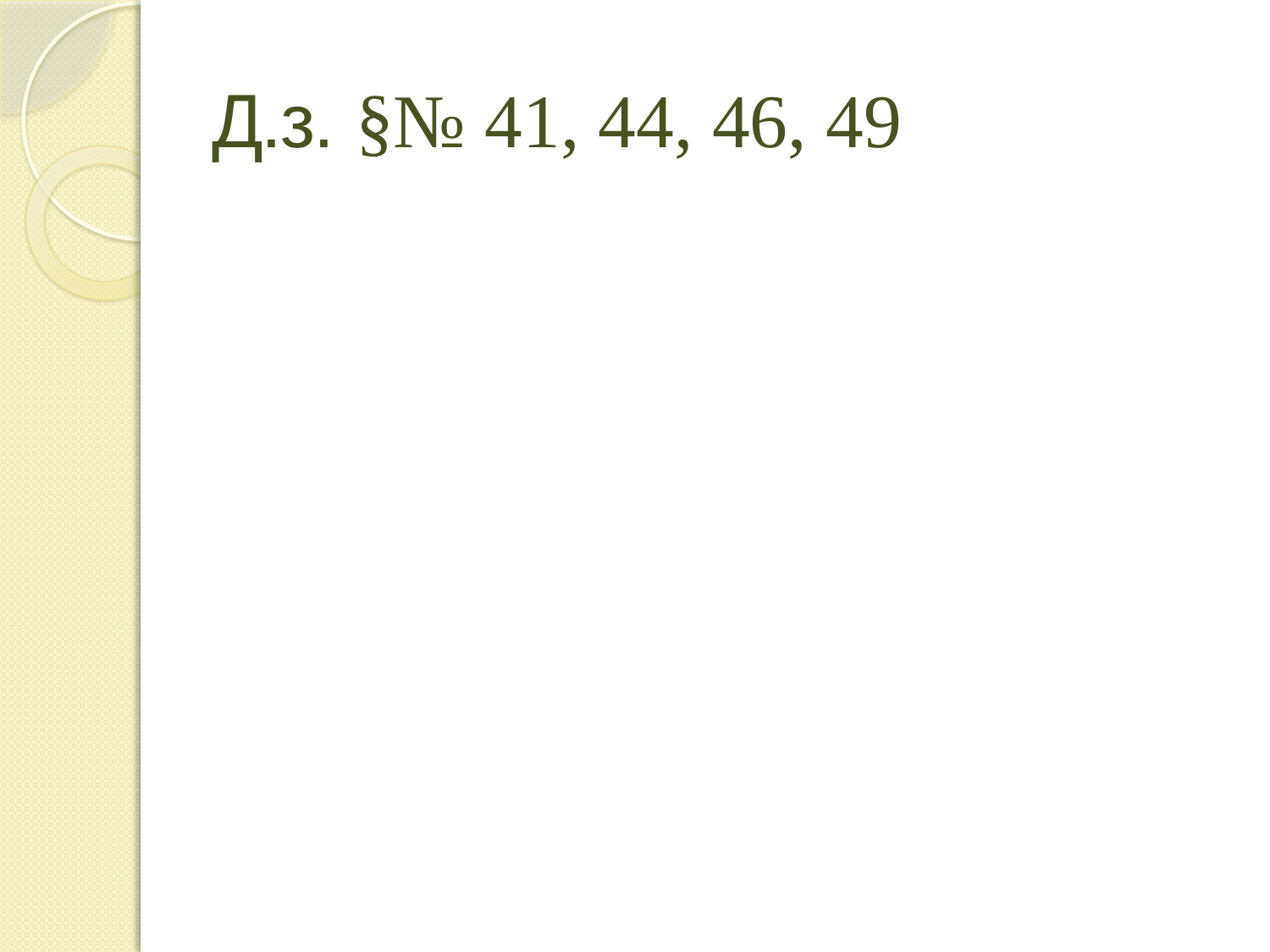

# Д.з. §№ 41, 44, 46, 49